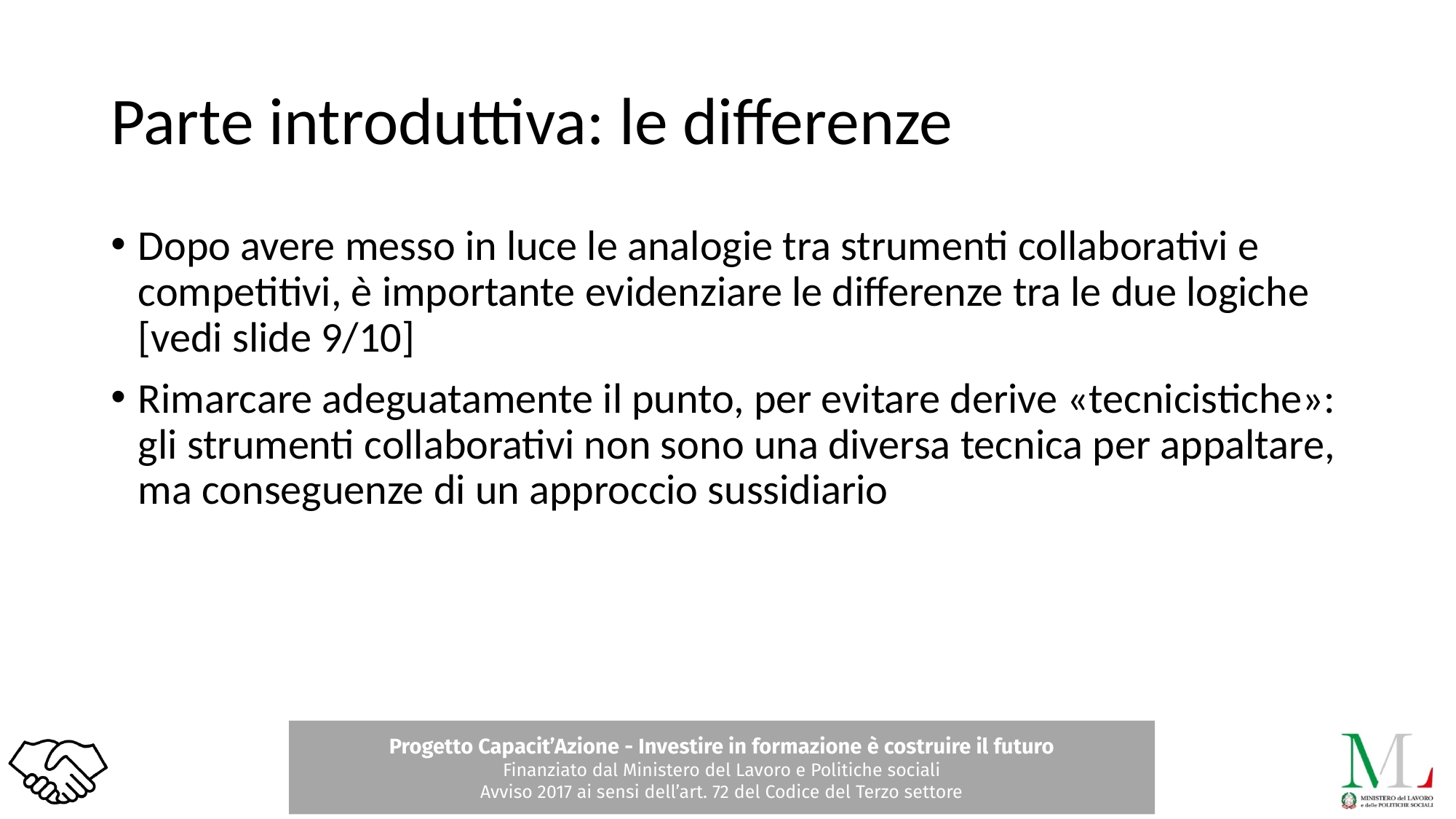

# Parte introduttiva: le differenze
Dopo avere messo in luce le analogie tra strumenti collaborativi e competitivi, è importante evidenziare le differenze tra le due logiche [vedi slide 9/10]
Rimarcare adeguatamente il punto, per evitare derive «tecnicistiche»: gli strumenti collaborativi non sono una diversa tecnica per appaltare, ma conseguenze di un approccio sussidiario